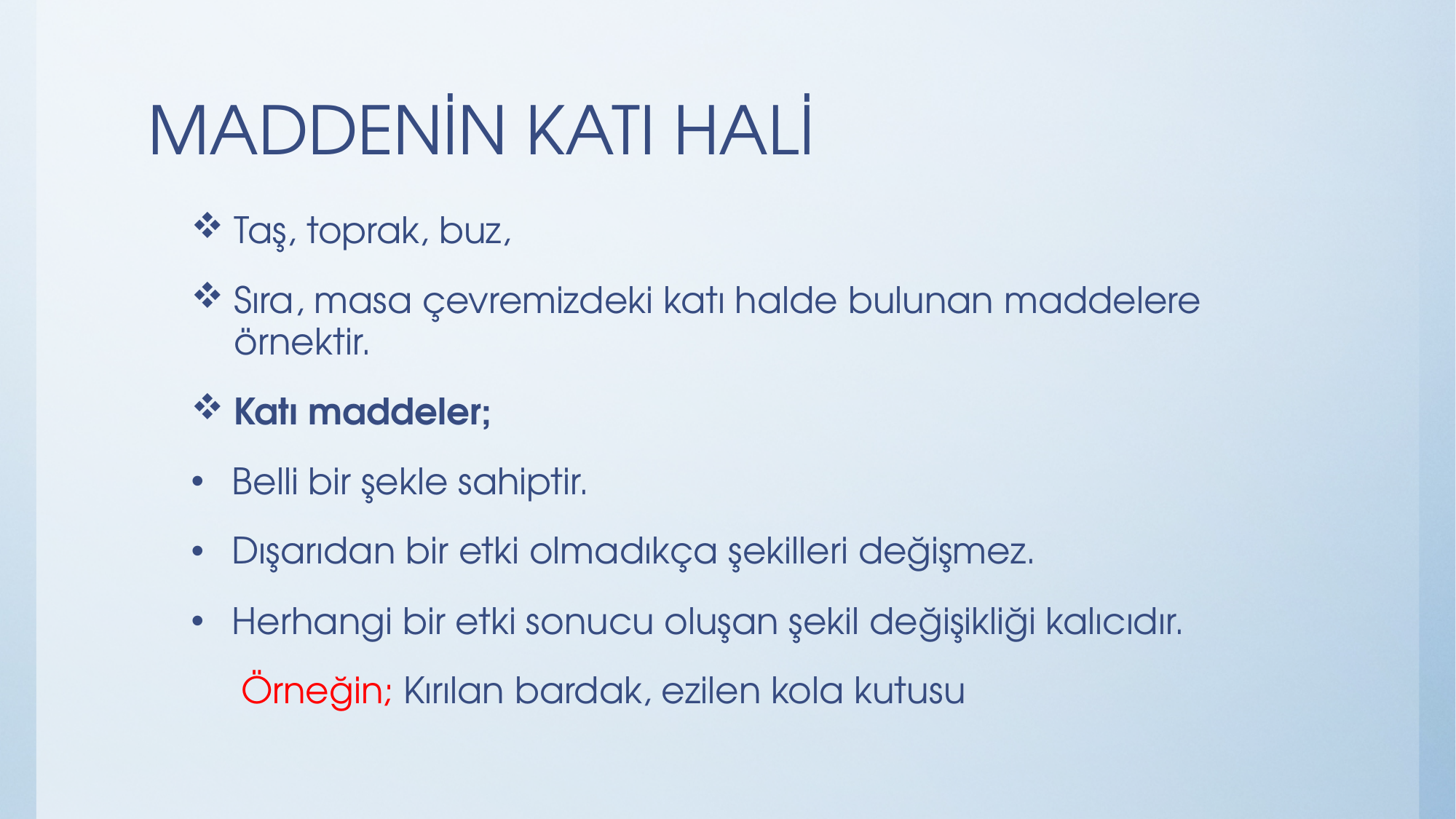

# MADDENİN KATI HALİ
Taş, toprak, buz,
Sıra, masa çevremizdeki katı halde bulunan maddelere örnektir.
Katı maddeler;
Belli bir şekle sahiptir.
Dışarıdan bir etki olmadıkça şekilleri değişmez.
Herhangi bir etki sonucu oluşan şekil değişikliği kalıcıdır.
     Örneğin; Kırılan bardak, ezilen kola kutusu